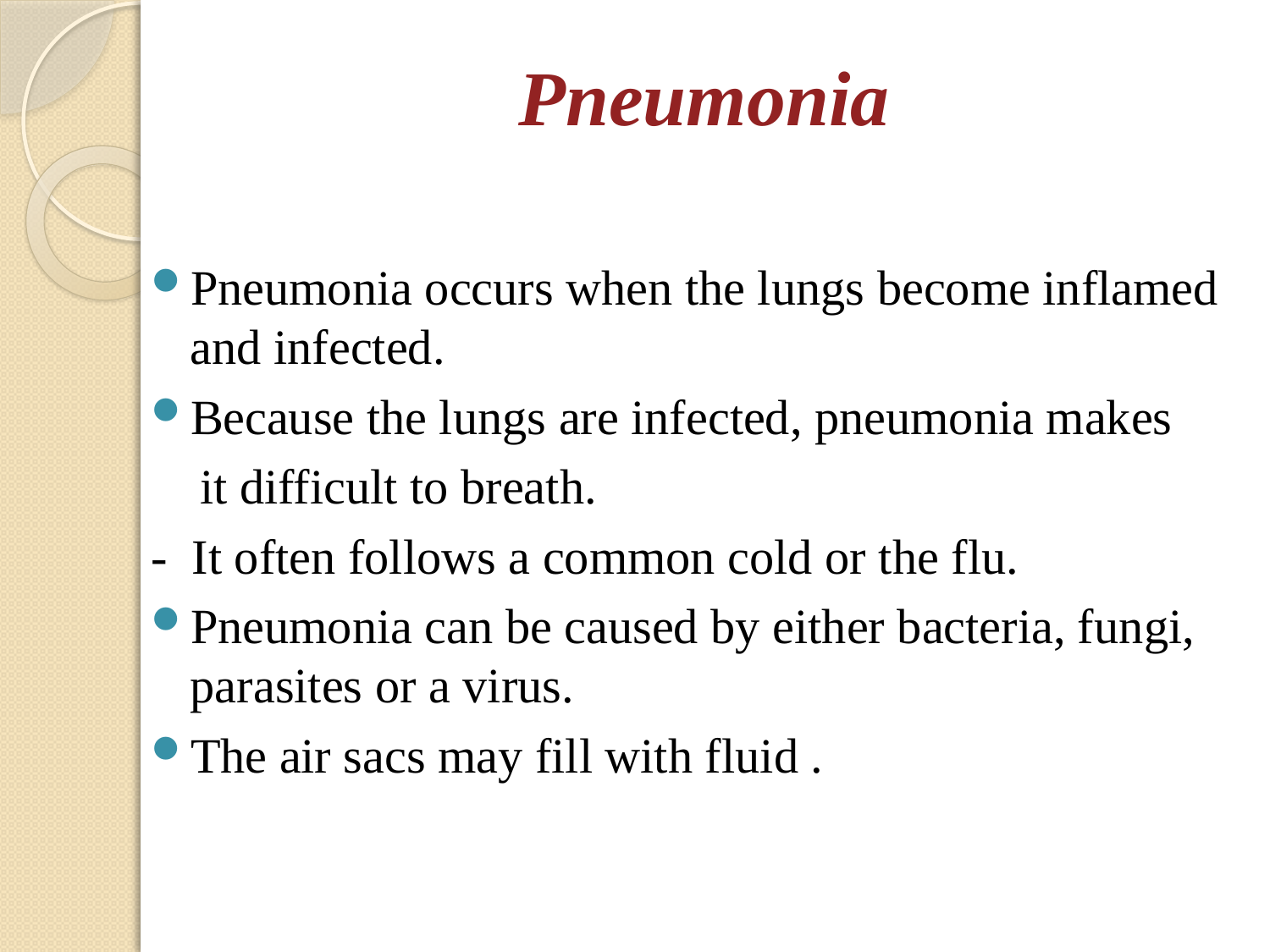

Pneumonia

Pneumonia occurs when the lungs become inflamed and infected.
Because the lungs are infected, pneumonia makes
    it difficult to breath.
-  It often follows a common cold or the flu.
Pneumonia can be caused by either bacteria, fungi, parasites or a virus.
The air sacs may fill with fluid .